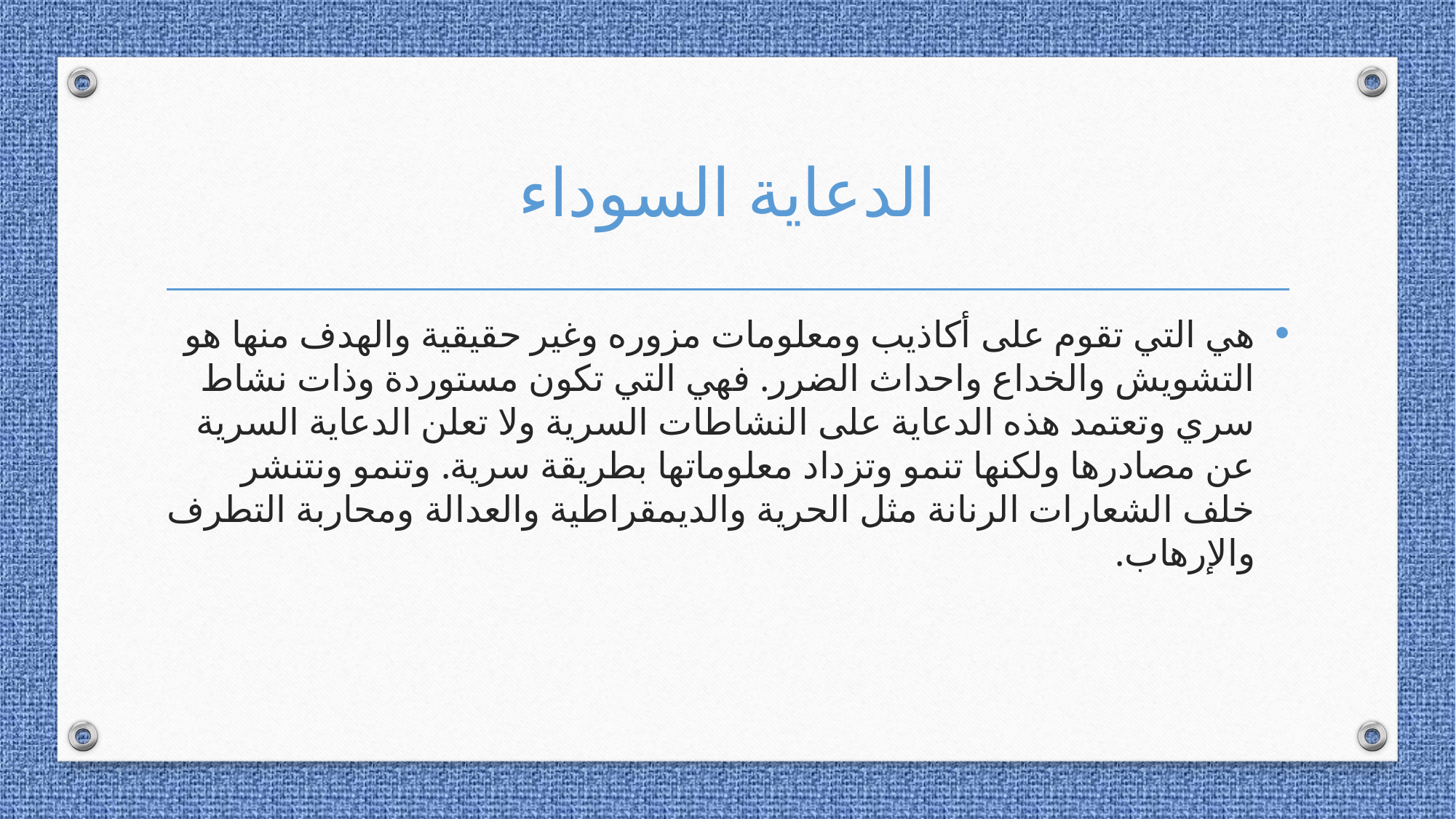

# الدعاية السوداء
هي التي تقوم على أكاذيب ومعلومات مزوره وغير حقيقية والهدف منها هو التشويش والخداع واحداث الضرر. فهي التي تكون مستوردة وذات نشاط سري وتعتمد هذه الدعاية على النشاطات السرية ولا تعلن الدعاية السرية عن مصادرها ولكنها تنمو وتزداد معلوماتها بطريقة سرية. وتنمو ونتنشر خلف الشعارات الرنانة مثل الحرية والديمقراطية والعدالة ومحاربة التطرف والإرهاب.